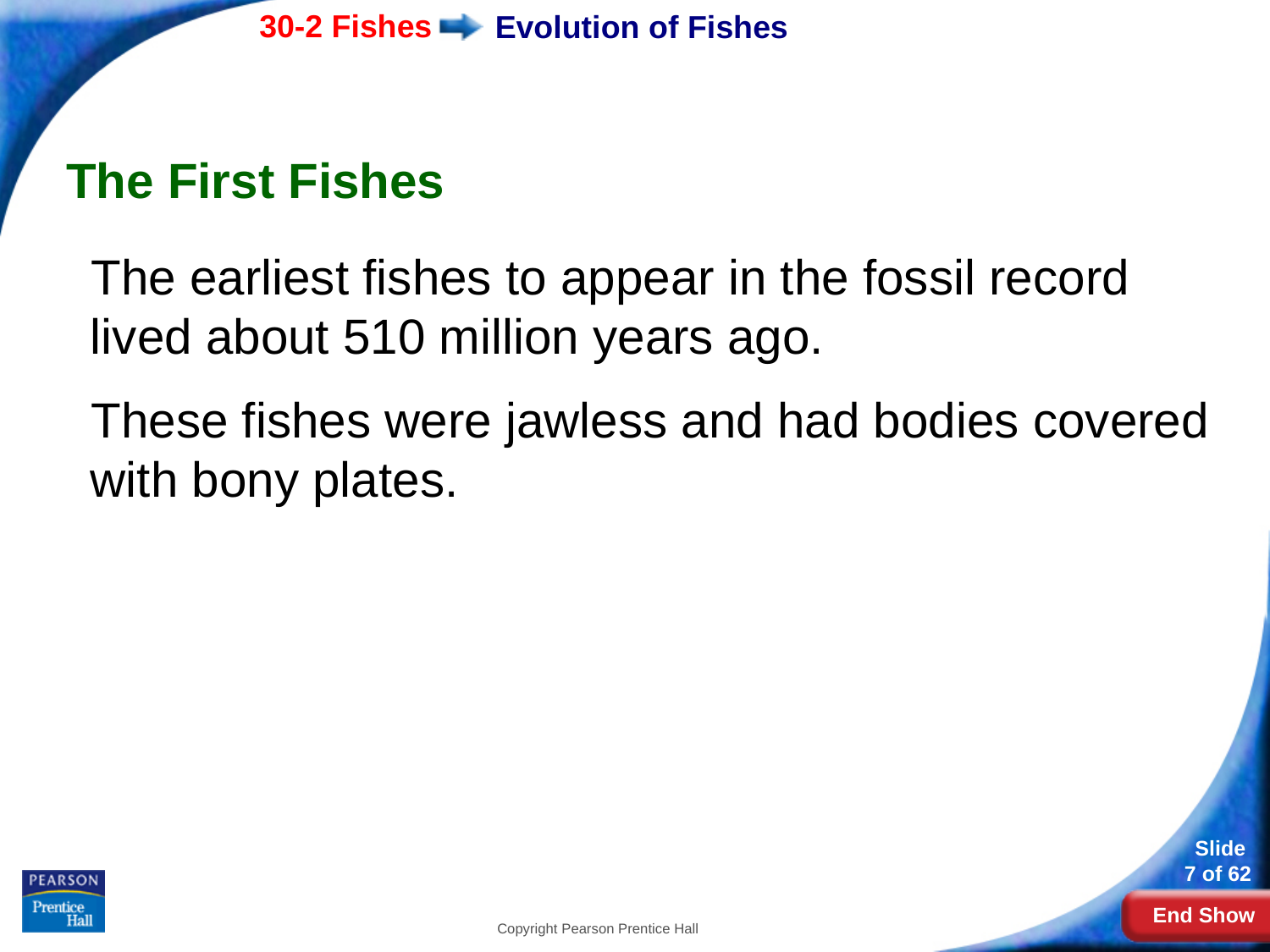

# Evolution of Fishes
The First Fishes
The earliest fishes to appear in the fossil record lived about 510 million years ago.
These fishes were jawless and had bodies covered with bony plates.

Copyright Pearson Prentice Hall